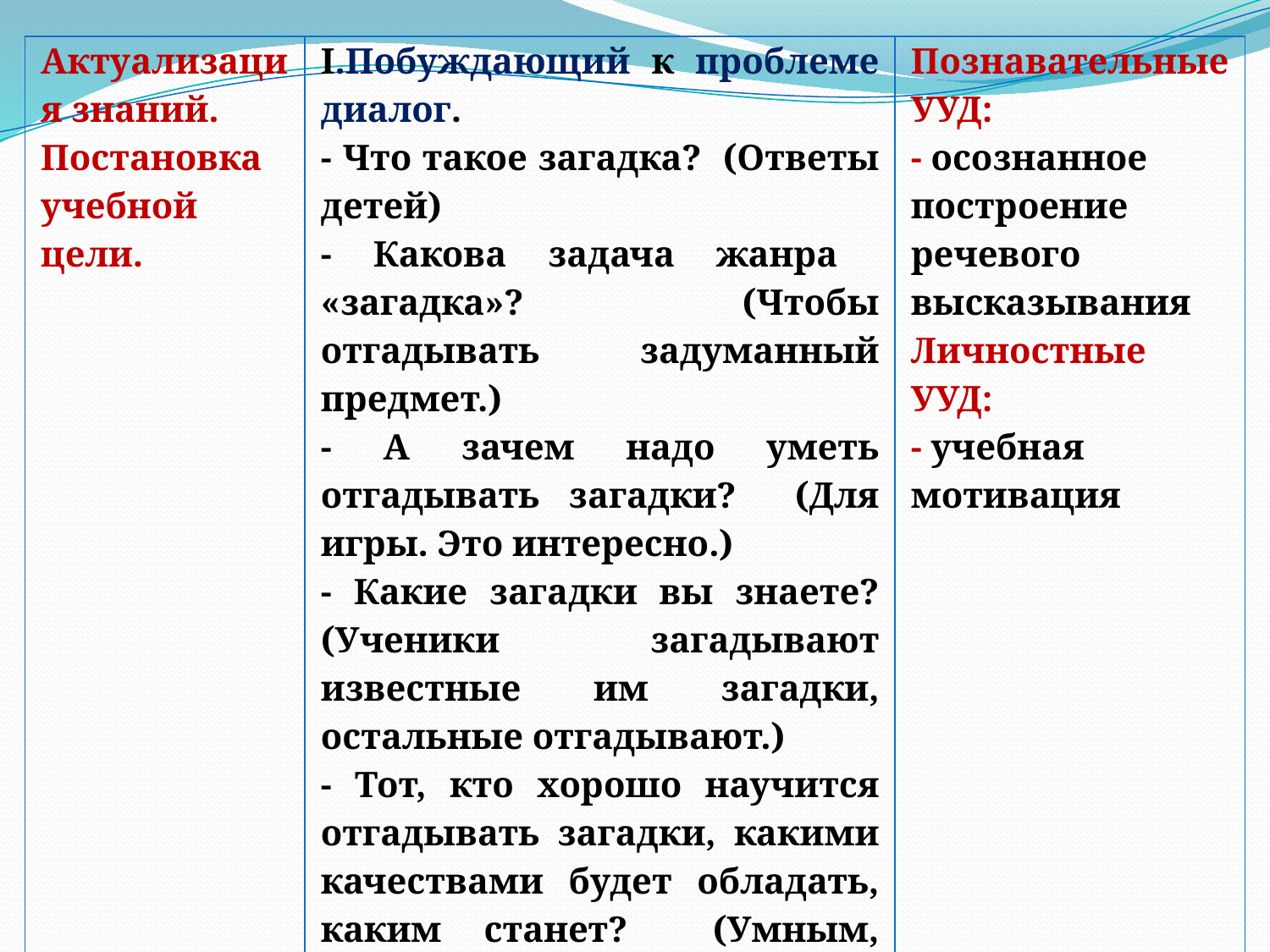

| Актуализация знаний. Постановка учебной цели. | I.Побуждающий к проблеме диалог. - Что такое загадка? (Ответы детей) - Какова задача жанра «загадка»? (Чтобы отгадывать задуманный предмет.) - А зачем надо уметь отгадывать загадки? (Для игры. Это интересно.) - Какие загадки вы знаете? (Ученики загадывают известные им загадки, остальные отгадывают.) - Тот, кто хорошо научится отгадывать загадки, какими качествами будет обладать, каким станет? (Умным, сообразительным.) - Тема урока: «Русские народные загадки». | Познавательные УУД: - осознанное построение речевого высказывания Личностные УУД: - учебная мотивация |
| --- | --- | --- |